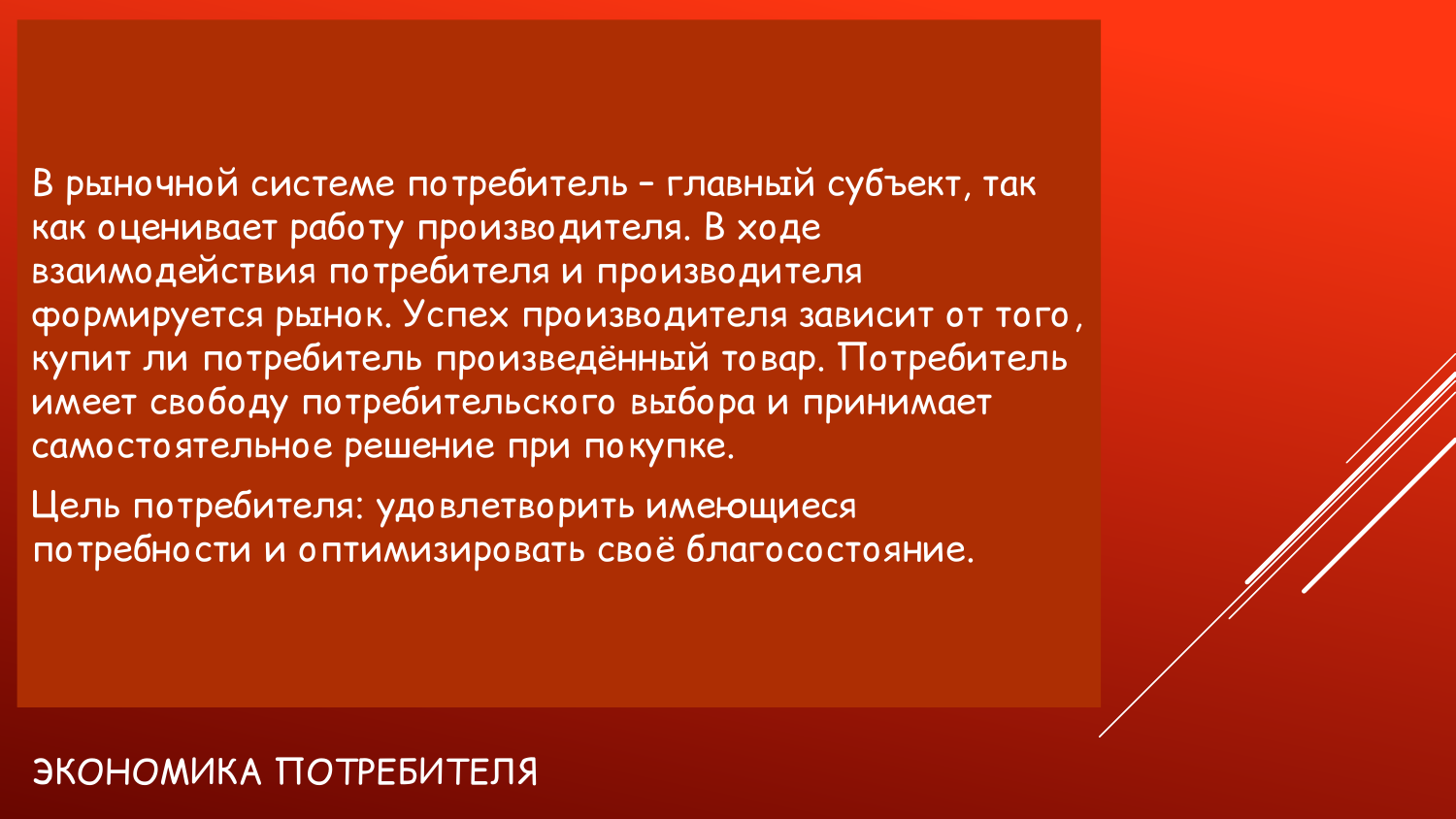

В рыночной системе потребитель – главный субъект, так как оценивает работу производителя. В ходе взаимодействия потребителя и производителя формируется рынок. Успех производителя зависит от того, купит ли потребитель произведённый товар. Потребитель имеет свободу потребительского выбора и принимает самостоятельное решение при покупке.
Цель потребителя: удовлетворить имеющиеся потребности и оптимизировать своё благосостояние.
# Экономика потребителя